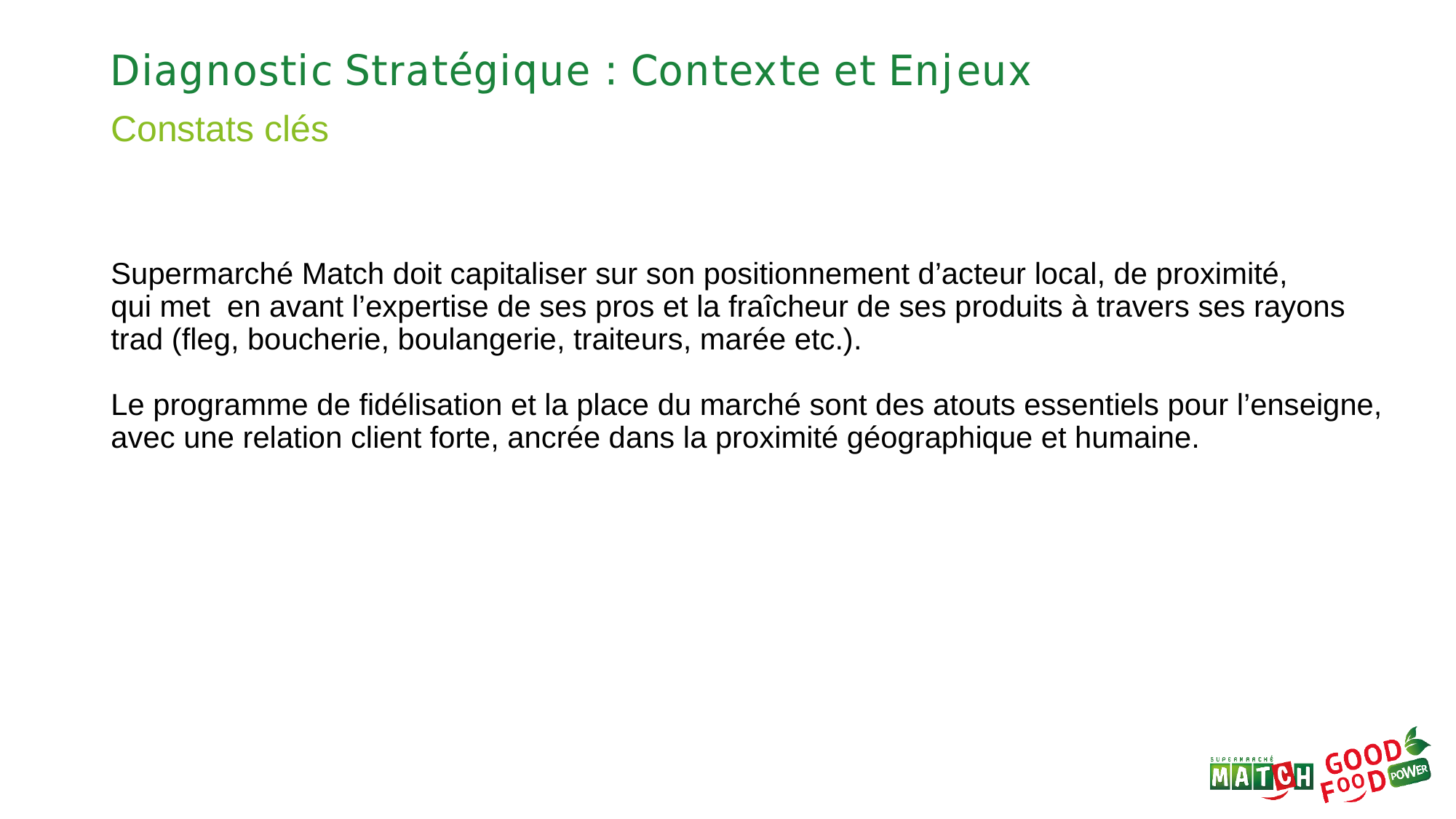

# Diagnostic Stratégique : Contexte et Enjeux
Constats clés

Supermarché Match doit capitaliser sur son positionnement d’acteur local, de proximité,
qui met  en avant l’expertise de ses pros et la fraîcheur de ses produits à travers ses rayons trad (fleg, boucherie, boulangerie, traiteurs, marée etc.).
Le programme de fidélisation et la place du marché sont des atouts essentiels pour l’enseigne, avec une relation client forte, ancrée dans la proximité géographique et humaine.